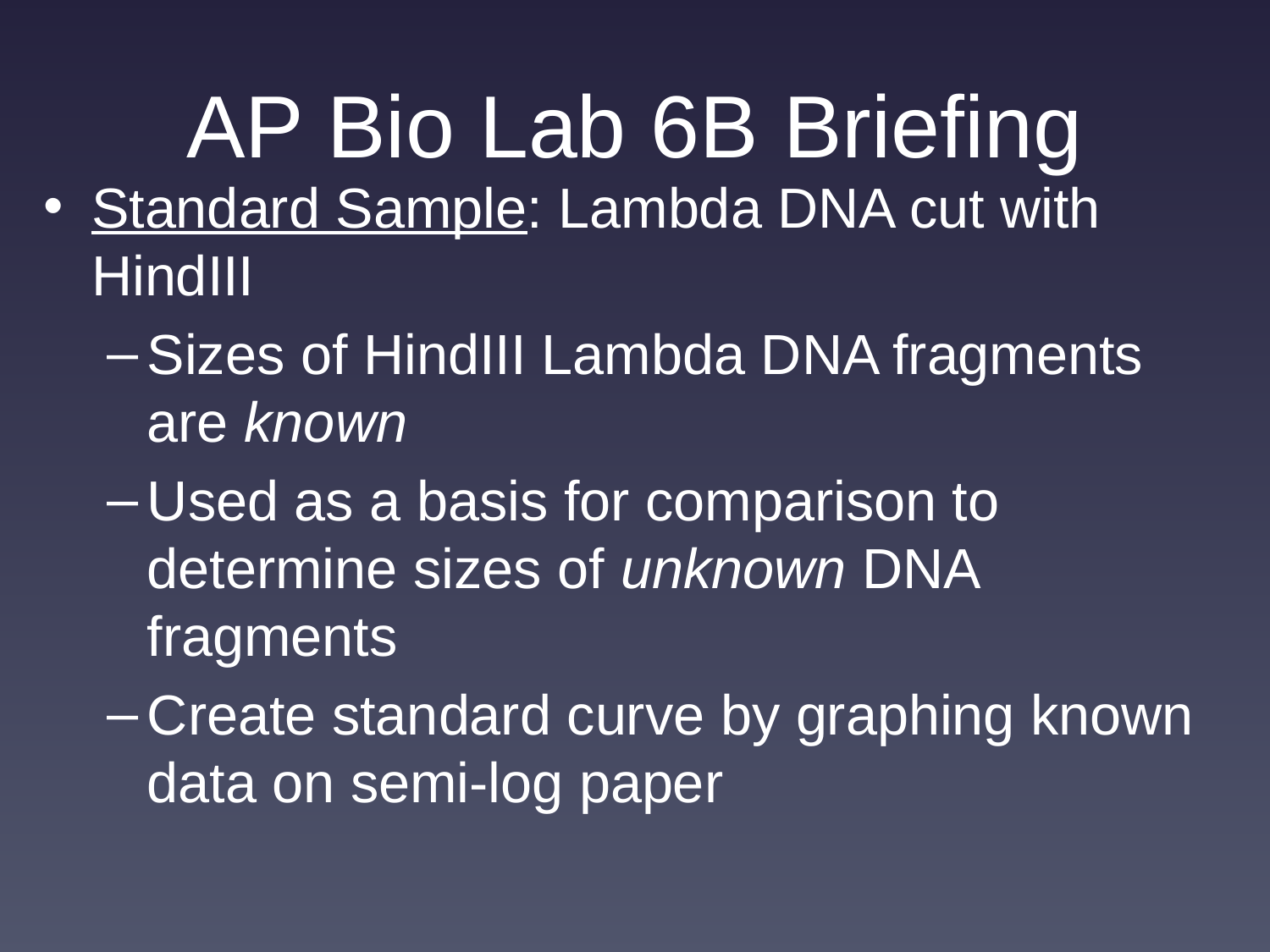

# AP Bio Lab 6B Briefing
Standard Sample: Lambda DNA cut with HindIII
Sizes of HindIII Lambda DNA fragments are known
Used as a basis for comparison to determine sizes of unknown DNA fragments
Create standard curve by graphing known data on semi-log paper